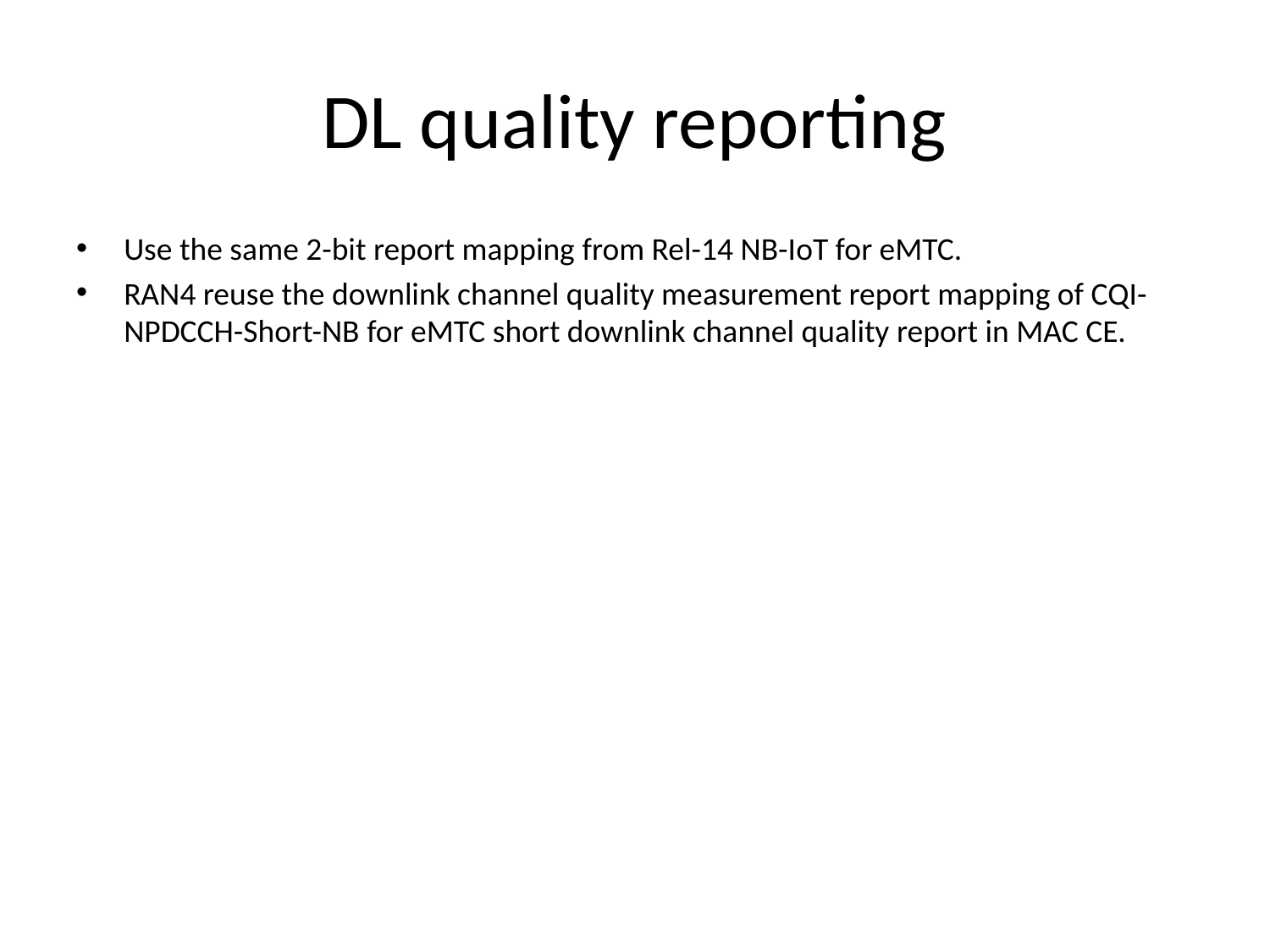

# DL quality reporting
Use the same 2-bit report mapping from Rel-14 NB-IoT for eMTC.
RAN4 reuse the downlink channel quality measurement report mapping of CQI-NPDCCH-Short-NB for eMTC short downlink channel quality report in MAC CE.